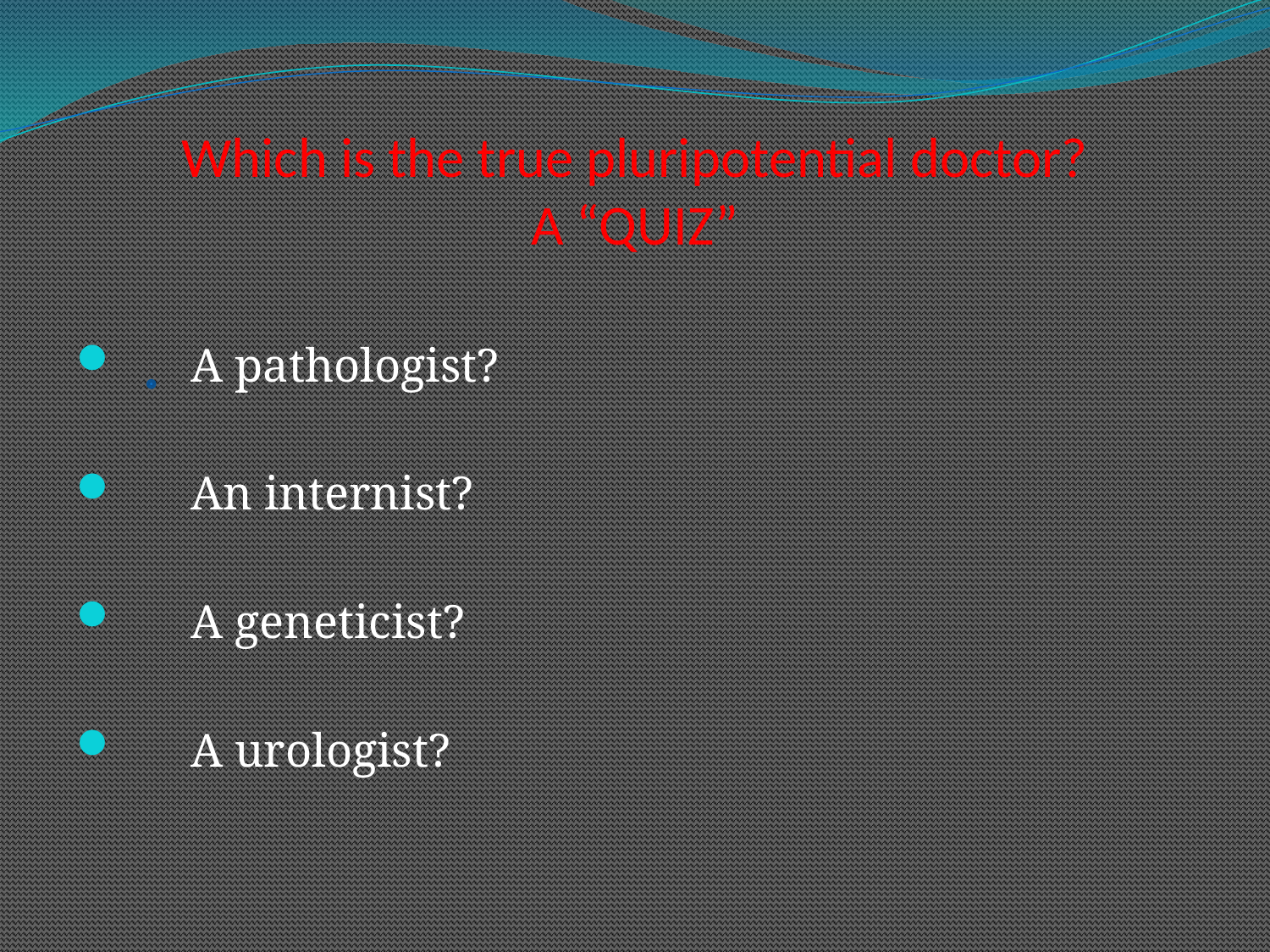

# Which is the true pluripotential doctor? A “QUIZ”

      A pathologist?

      An internist?

      A geneticist?

      A urologist?